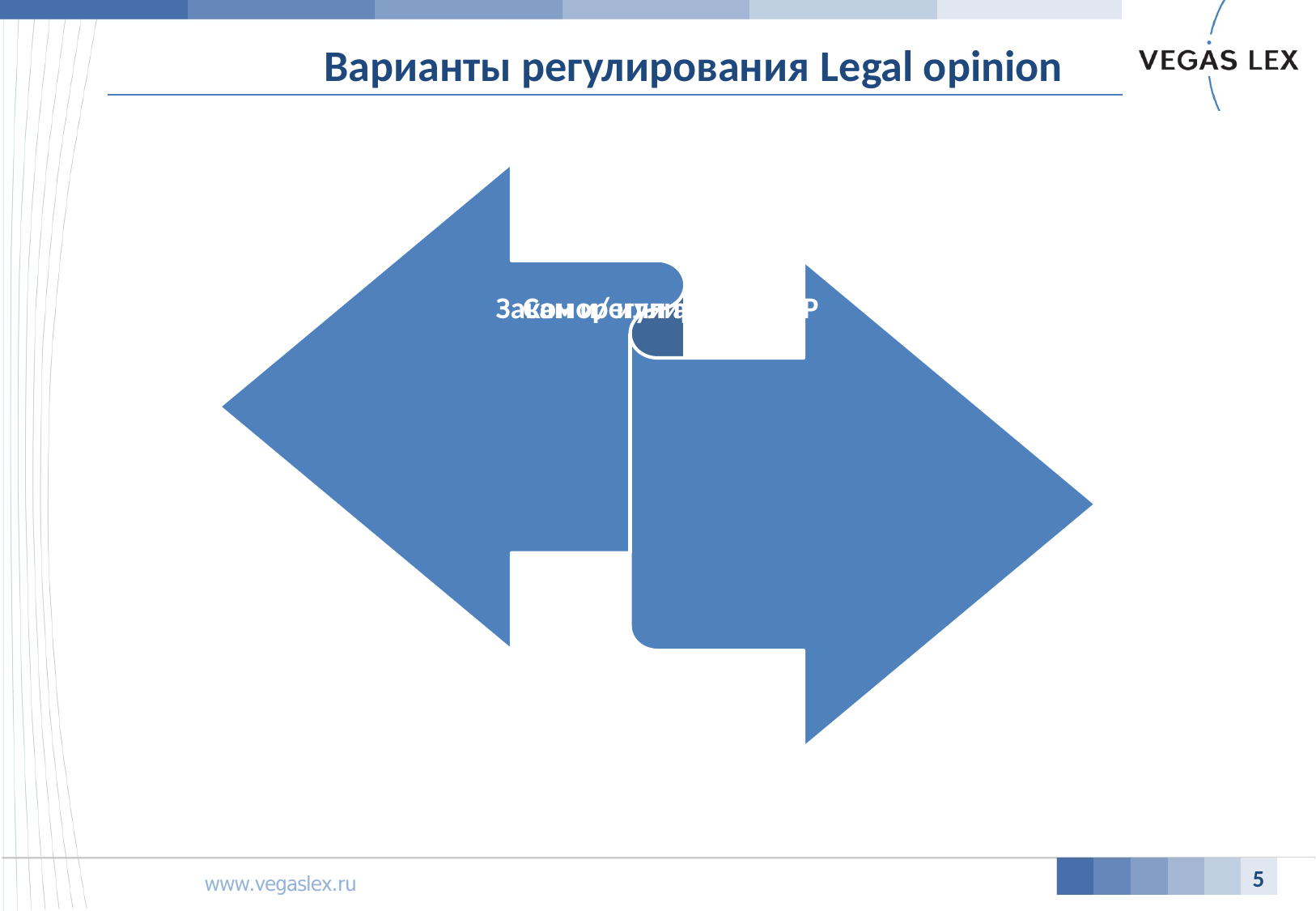

# Варианты регулирования Legal opinion
Саморегулирование
5